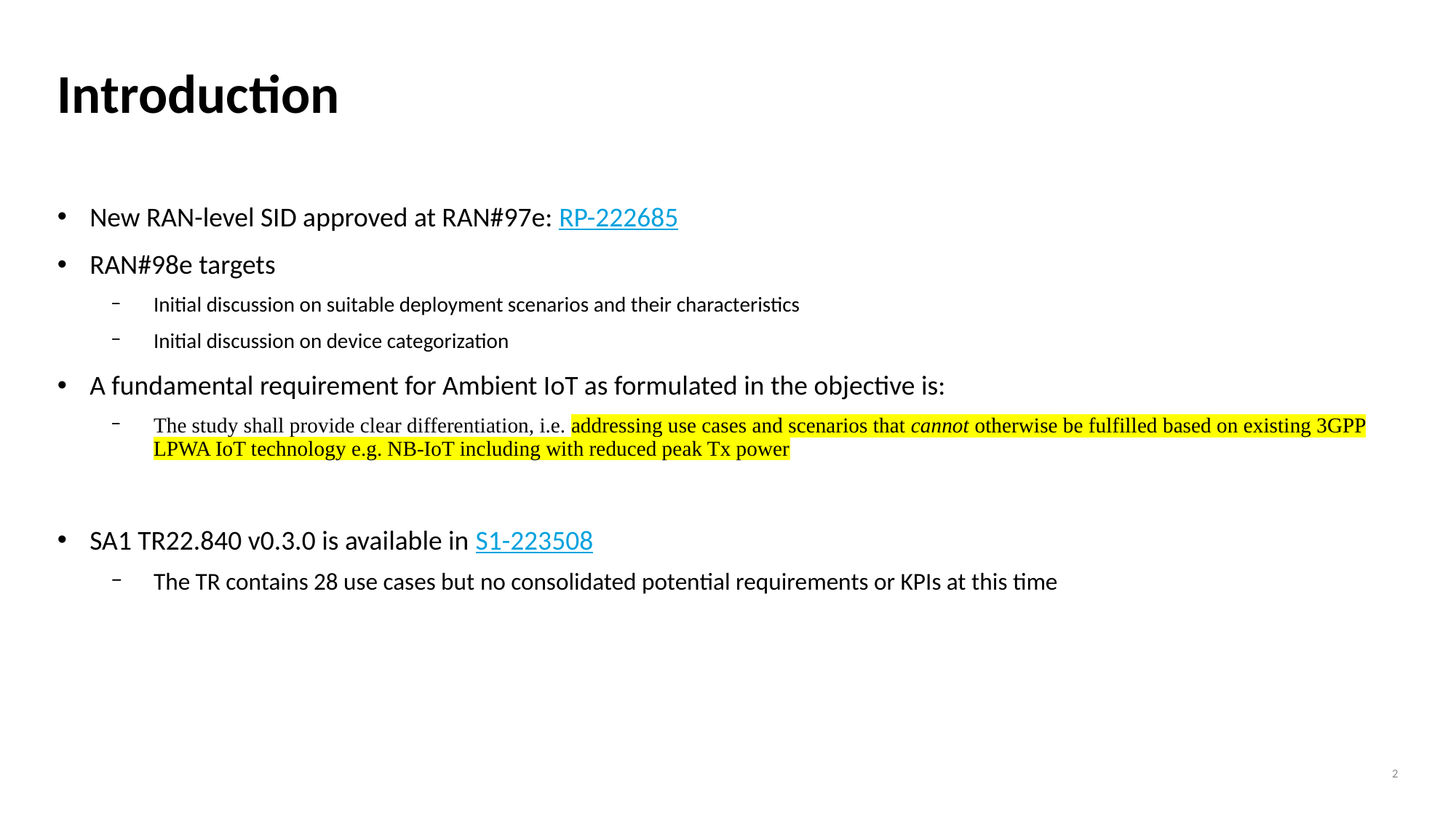

# Introduction
New RAN-level SID approved at RAN#97e: RP-222685
RAN#98e targets
Initial discussion on suitable deployment scenarios and their characteristics
Initial discussion on device categorization
A fundamental requirement for Ambient IoT as formulated in the objective is:
The study shall provide clear differentiation, i.e. addressing use cases and scenarios that cannot otherwise be fulfilled based on existing 3GPP LPWA IoT technology e.g. NB-IoT including with reduced peak Tx power

SA1 TR22.840 v0.3.0 is available in S1-223508
The TR contains 28 use cases but no consolidated potential requirements or KPIs at this time

2